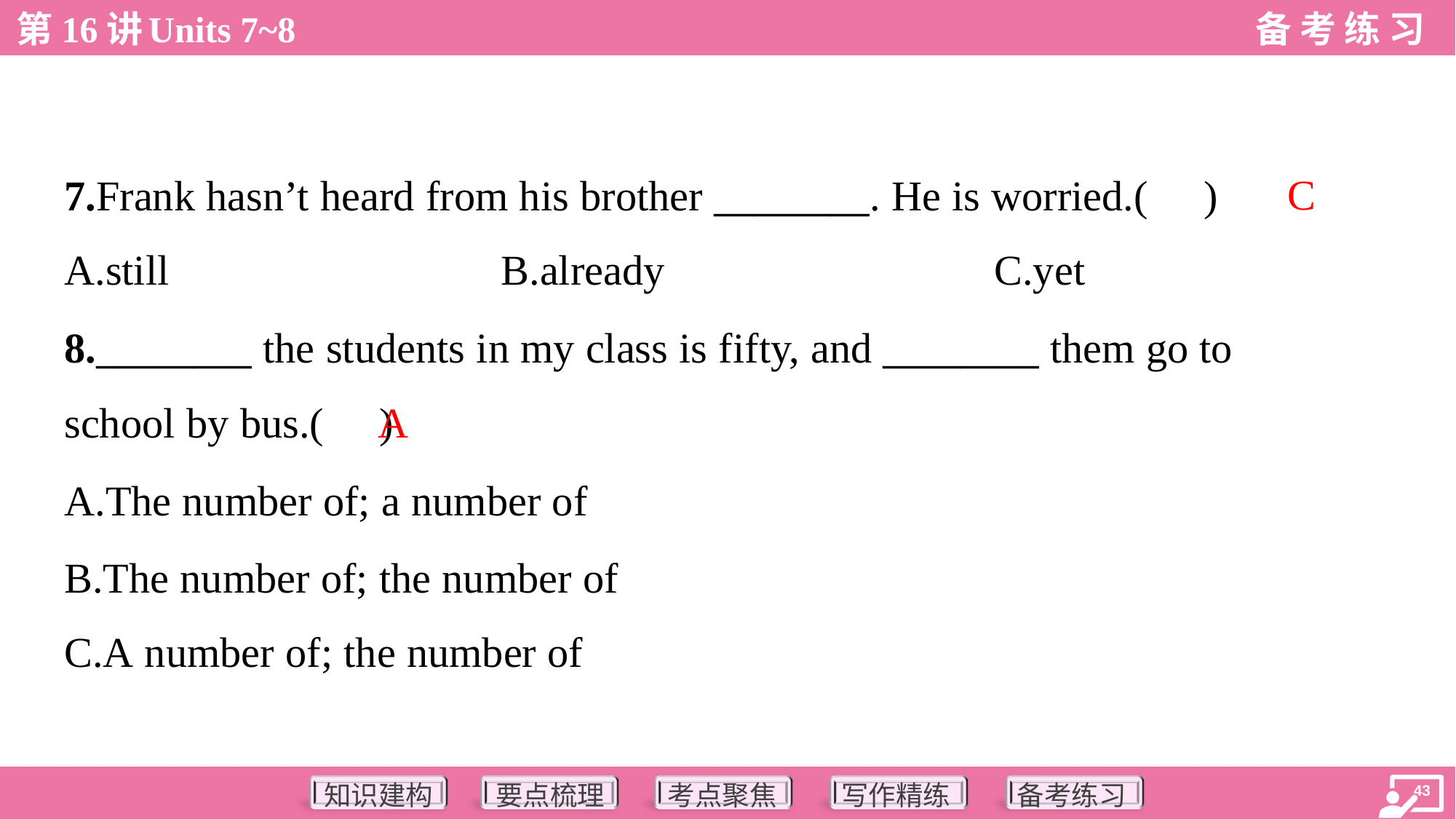

C
7.Frank hasn’t heard from his brother ________. He is worried.(     )
A.still	B.already	C.yet
8.________ the students in my class is fifty, and ________ them go to
school by bus.(     )
A
A.The number of; a number of
B.The number of; the number of
C.A number of; the number of